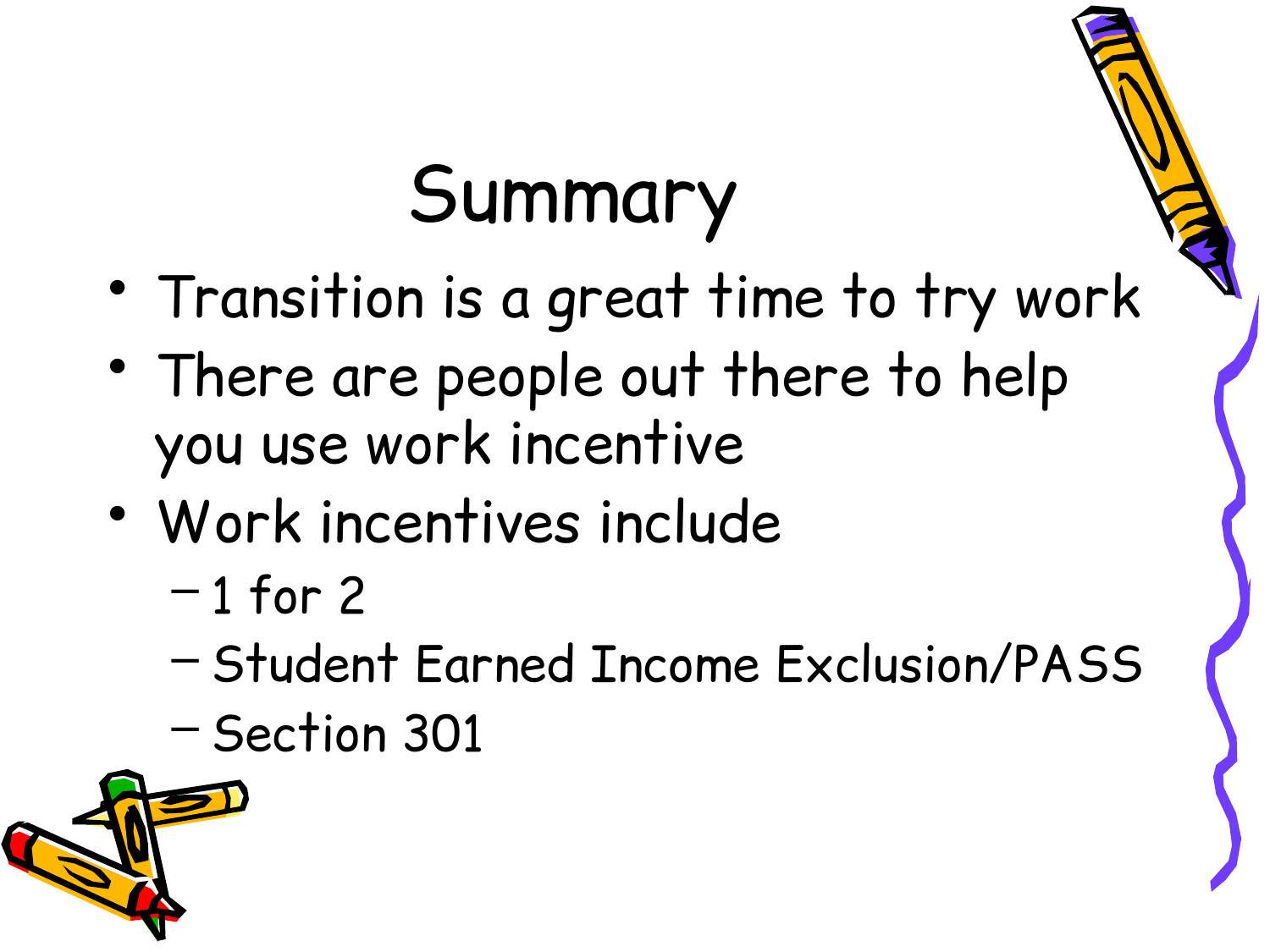

# Summary
Transition is a great time to try work
There are people out there to help you use work incentive
Work incentives include
1 for 2
Student Earned Income Exclusion/PASS
Section 301